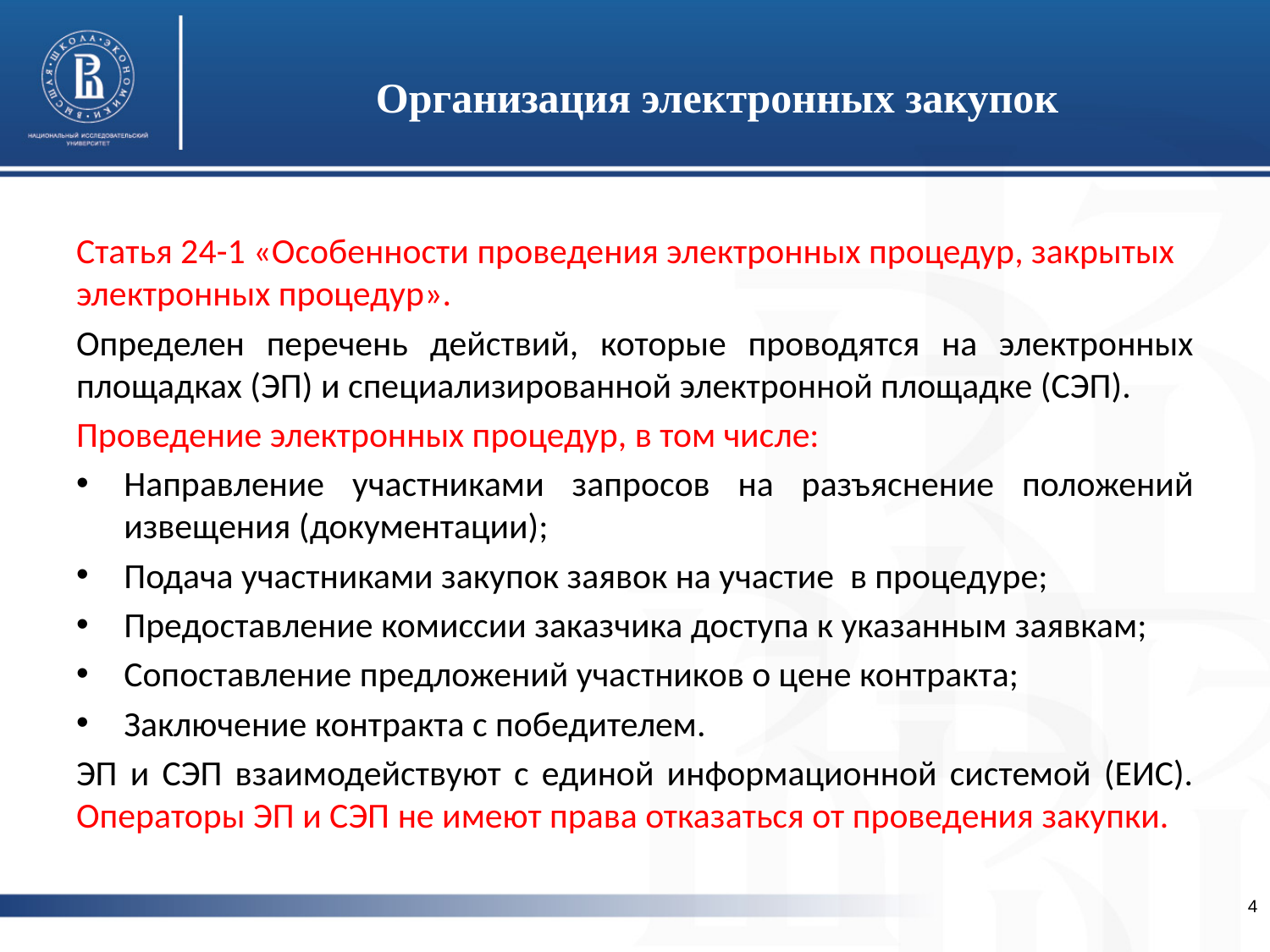

Организация электронных закупок
Статья 24-1 «Особенности проведения электронных процедур, закрытых электронных процедур».
Определен перечень действий, которые проводятся на электронных площадках (ЭП) и специализированной электронной площадке (СЭП).
Проведение электронных процедур, в том числе:
Направление участниками запросов на разъяснение положений извещения (документации);
Подача участниками закупок заявок на участие  в процедуре;
Предоставление комиссии заказчика доступа к указанным заявкам;
Сопоставление предложений участников о цене контракта;
Заключение контракта с победителем.
ЭП и СЭП взаимодействуют с единой информационной системой (ЕИС). Операторы ЭП и СЭП не имеют права отказаться от проведения закупки.
4